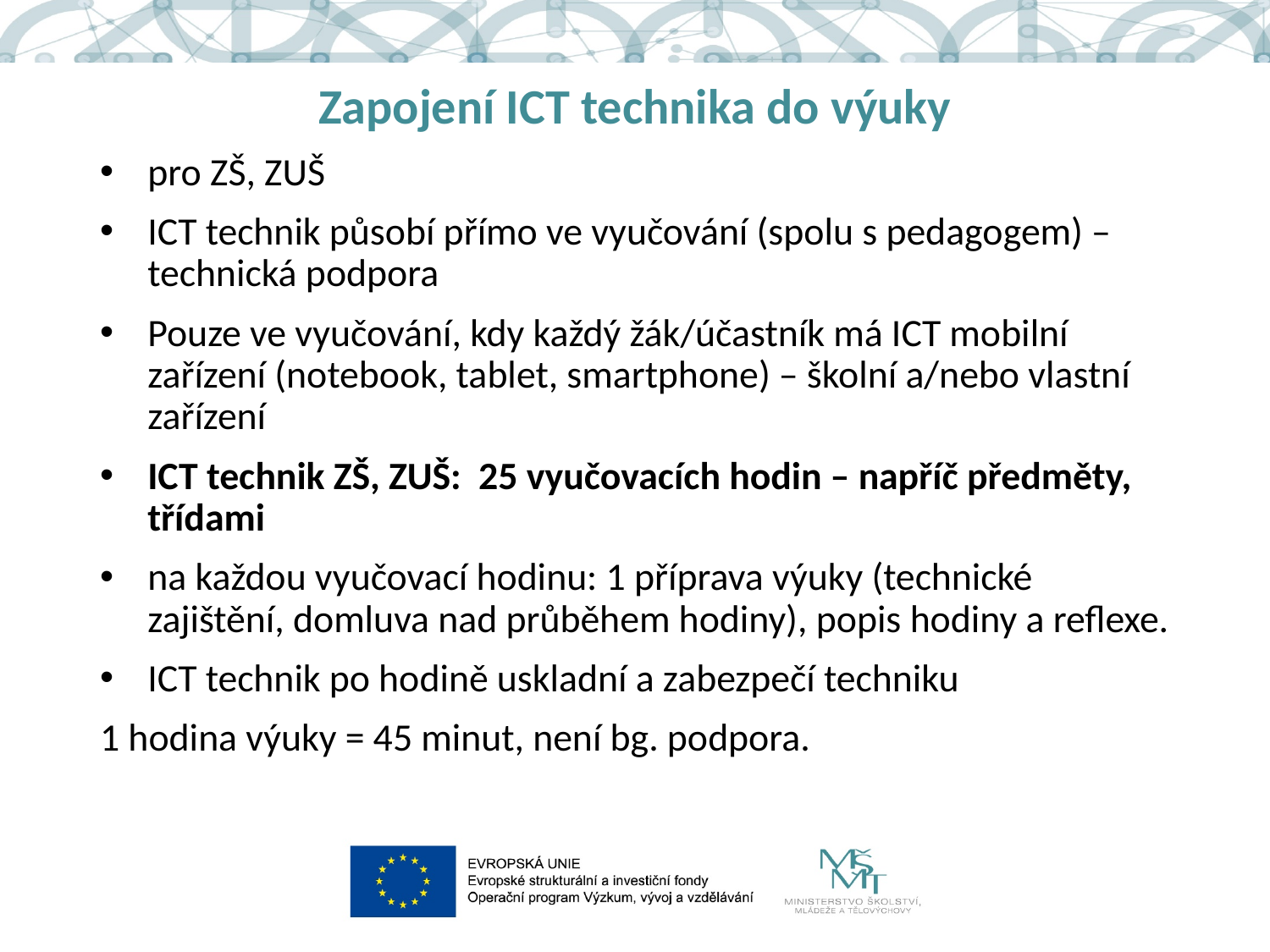

# Zapojení ICT technika do výuky
pro ZŠ, ZUŠ
ICT technik působí přímo ve vyučování (spolu s pedagogem) –technická podpora
Pouze ve vyučování, kdy každý žák/účastník má ICT mobilní zařízení (notebook, tablet, smartphone) – školní a/nebo vlastní zařízení
ICT technik ZŠ, ZUŠ:  25 vyučovacích hodin – napříč předměty, třídami
na každou vyučovací hodinu: 1 příprava výuky (technické zajištění, domluva nad průběhem hodiny), popis hodiny a reflexe.
ICT technik po hodině uskladní a zabezpečí techniku
1 hodina výuky = 45 minut, není bg. podpora.